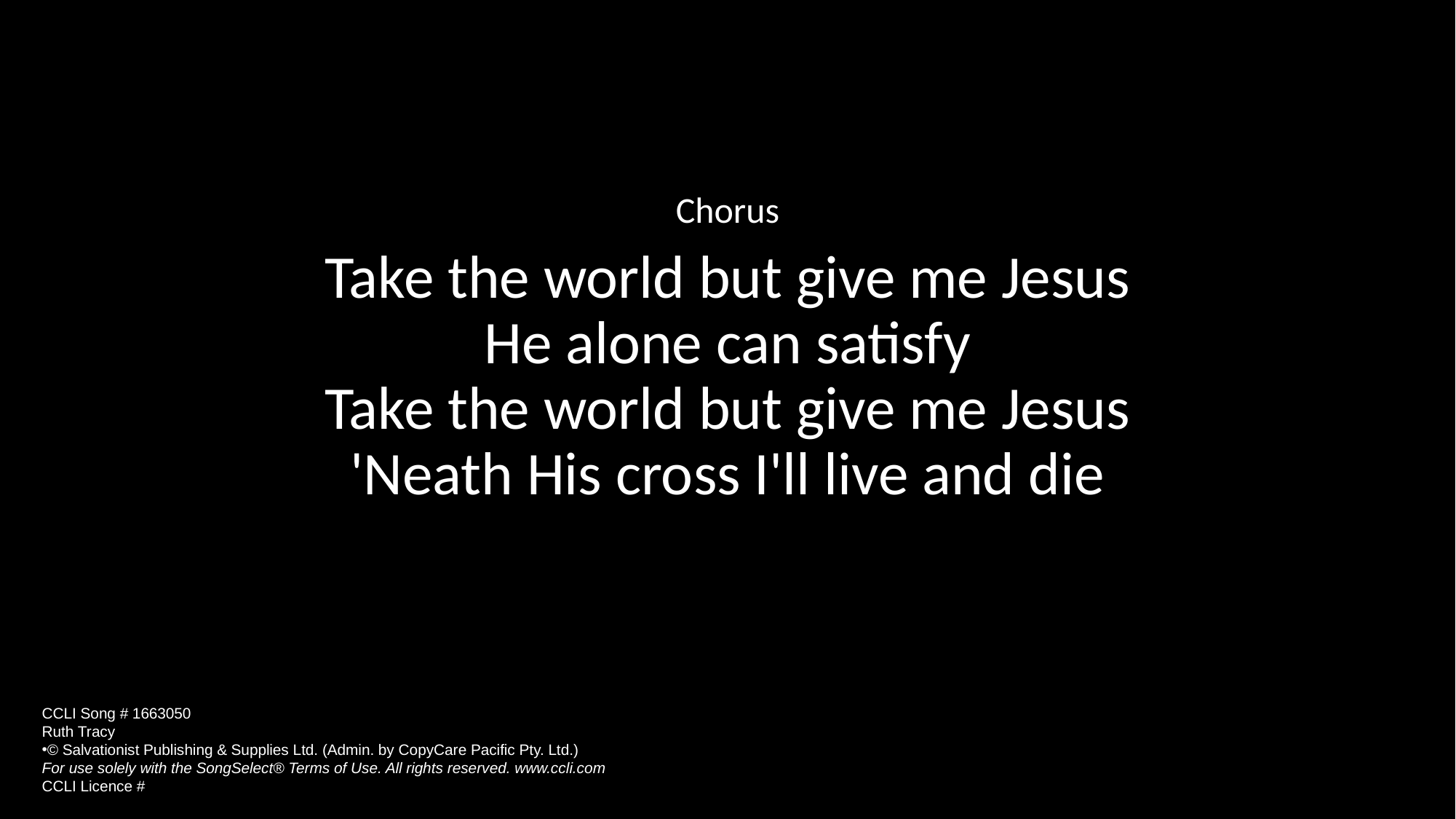

Chorus
Take the world but give me Jesus
He alone can satisfy
Take the world but give me Jesus
'Neath His cross I'll live and die
CCLI Song # 1663050
Ruth Tracy
© Salvationist Publishing & Supplies Ltd. (Admin. by CopyCare Pacific Pty. Ltd.)
For use solely with the SongSelect® Terms of Use. All rights reserved. www.ccli.com
CCLI Licence #